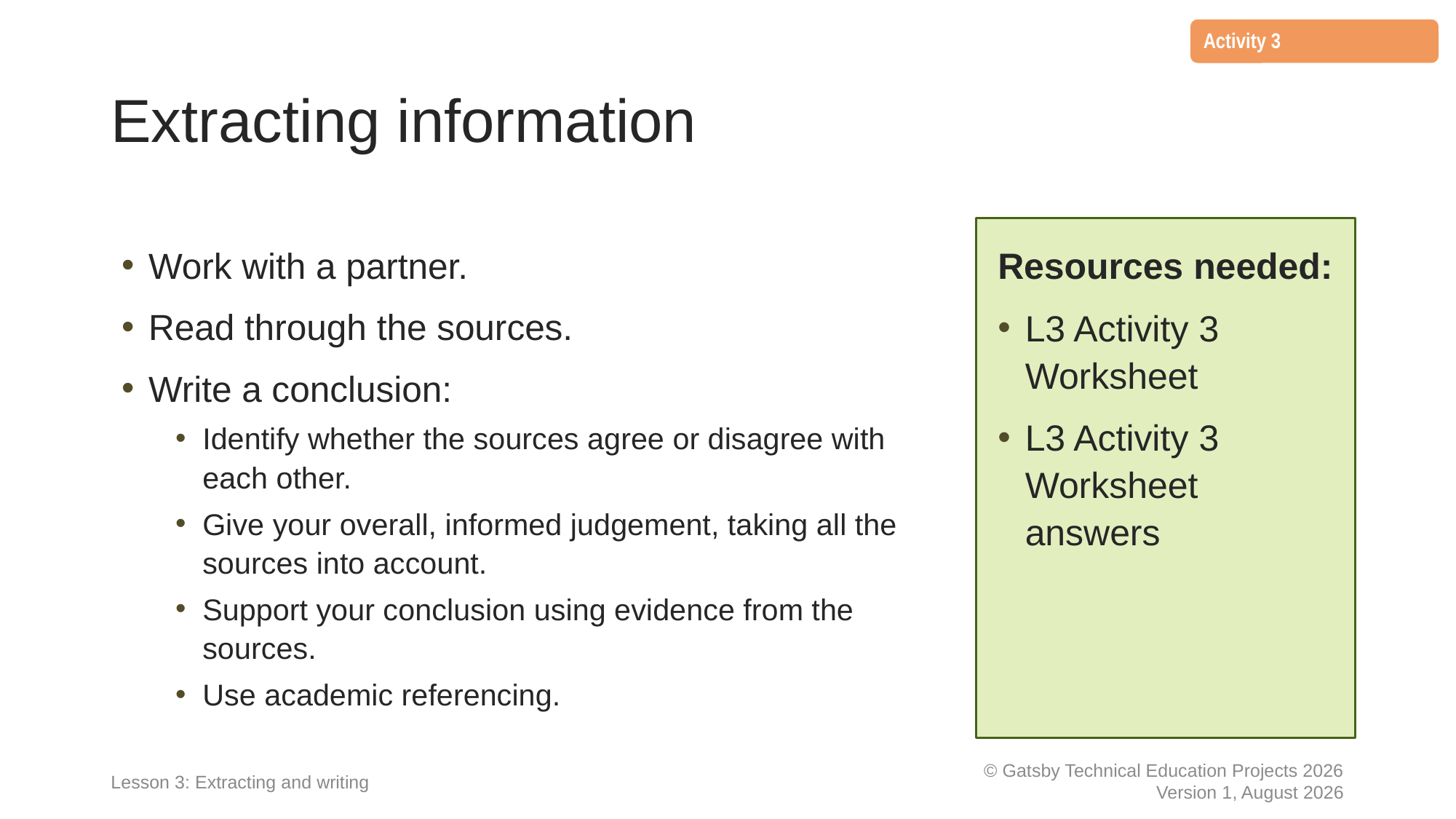

Activity 3
3
1
3
# Extracting information
Work with a partner.
Read through the sources.
Write a conclusion:
Identify whether the sources agree or disagree with each other.
Give your overall, informed judgement, taking all the sources into account.
Support your conclusion using evidence from the sources.
Use academic referencing.
Resources needed:
L3 Activity 3 Worksheet
L3 Activity 3 Worksheet answers
Lesson 3: Extracting and writing